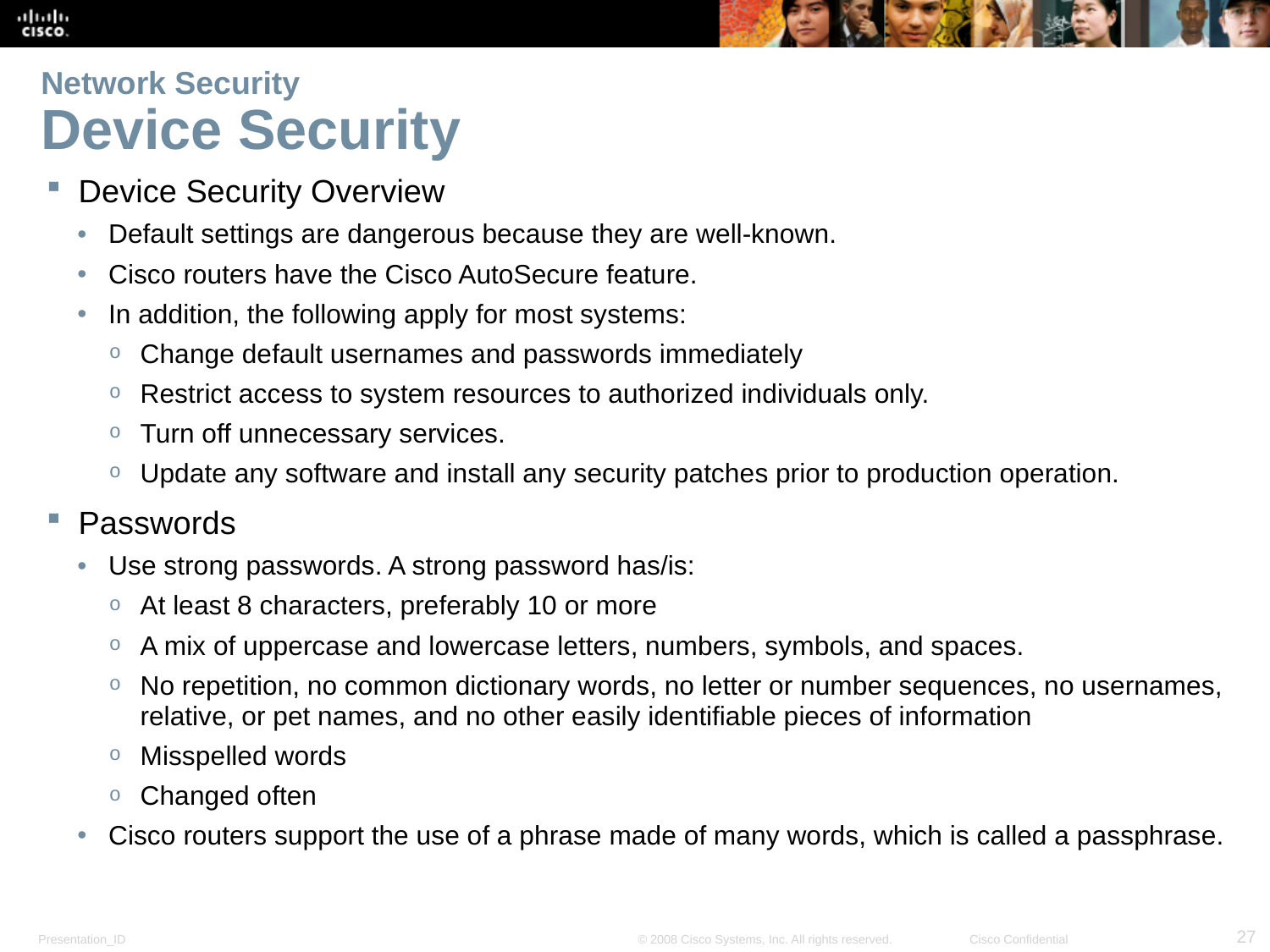

# Network Security Device Security
Device Security Overview
Default settings are dangerous because they are well-known.
Cisco routers have the Cisco AutoSecure feature.
In addition, the following apply for most systems:
Change default usernames and passwords immediately
Restrict access to system resources to authorized individuals only.
Turn off unnecessary services.
Update any software and install any security patches prior to production operation.
Passwords
Use strong passwords. A strong password has/is:
At least 8 characters, preferably 10 or more
A mix of uppercase and lowercase letters, numbers, symbols, and spaces.
No repetition, no common dictionary words, no letter or number sequences, no usernames, relative, or pet names, and no other easily identifiable pieces of information
Misspelled words
Changed often
Cisco routers support the use of a phrase made of many words, which is called a passphrase.